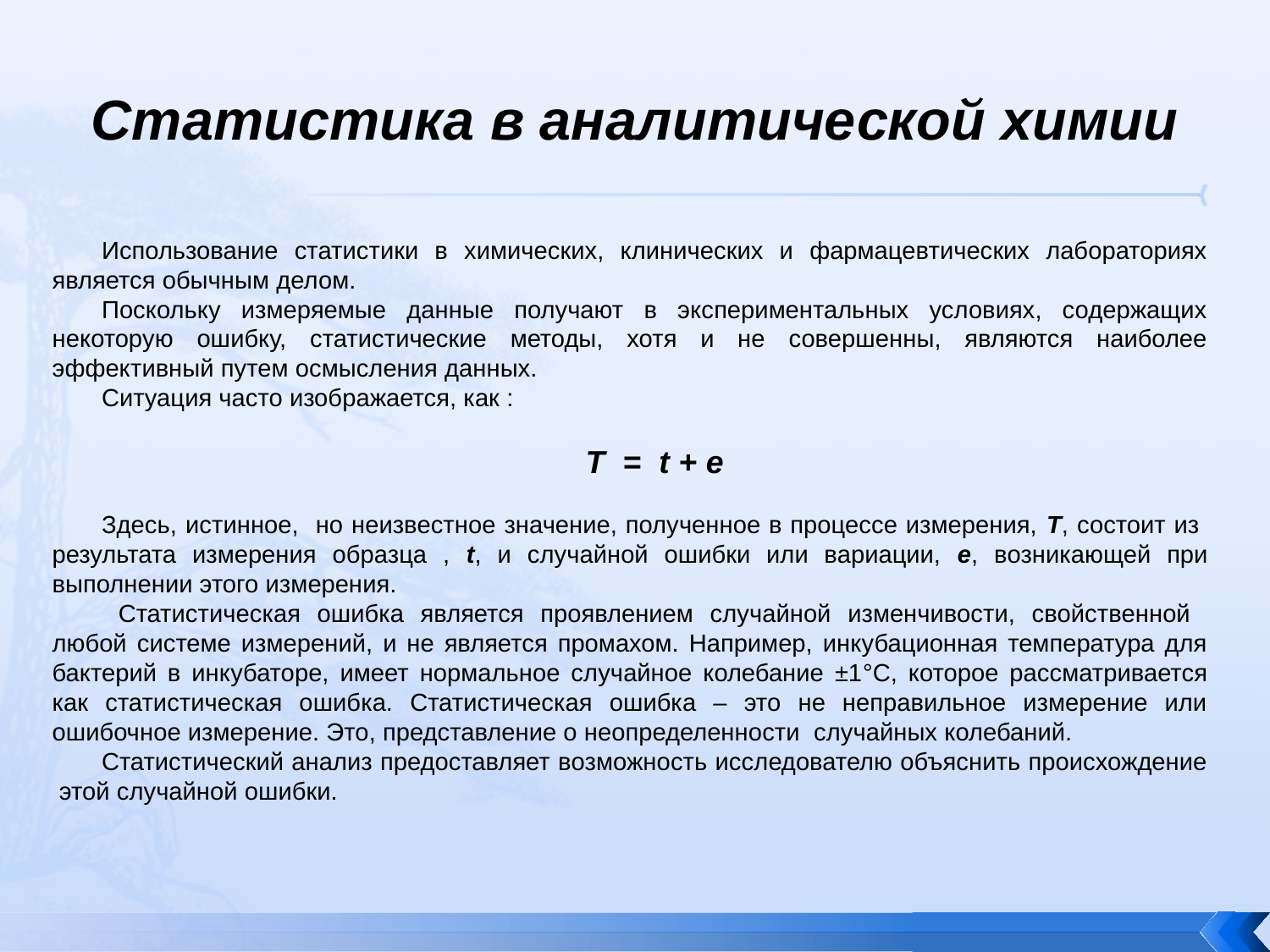

# Статистика в аналитической химии
Использование статистики в химических, клинических и фармацевтических лабораториях является обычным делом.
Поскольку измеряемые данные получают в экспериментальных условиях, содержащих некоторую ошибку, статистические методы, хотя и не совершенны, являются наиболее эффективный путем осмысления данных.
Ситуация часто изображается, как :

T  =  t + e

Здесь, истинное,  но неизвестное значение, полученное в процессе измерения, T, состоит из  результата измерения образца , t, и случайной ошибки или вариации, e, возникающей при выполнении этого измерения.
 Статистическая ошибка является проявлением случайной изменчивости, свойственной  любой системе измерений, и не является промахом. Например, инкубационная температура для бактерий в инкубаторе, имеет нормальное случайное колебание ±1°C, которое рассматривается как статистическая ошибка. Статистическая ошибка – это не неправильное измерение или ошибочное измерение. Это, представление о неопределенности  случайных колебаний.
Статистический анализ предоставляет возможность исследователю объяснить происхождение  этой случайной ошибки.